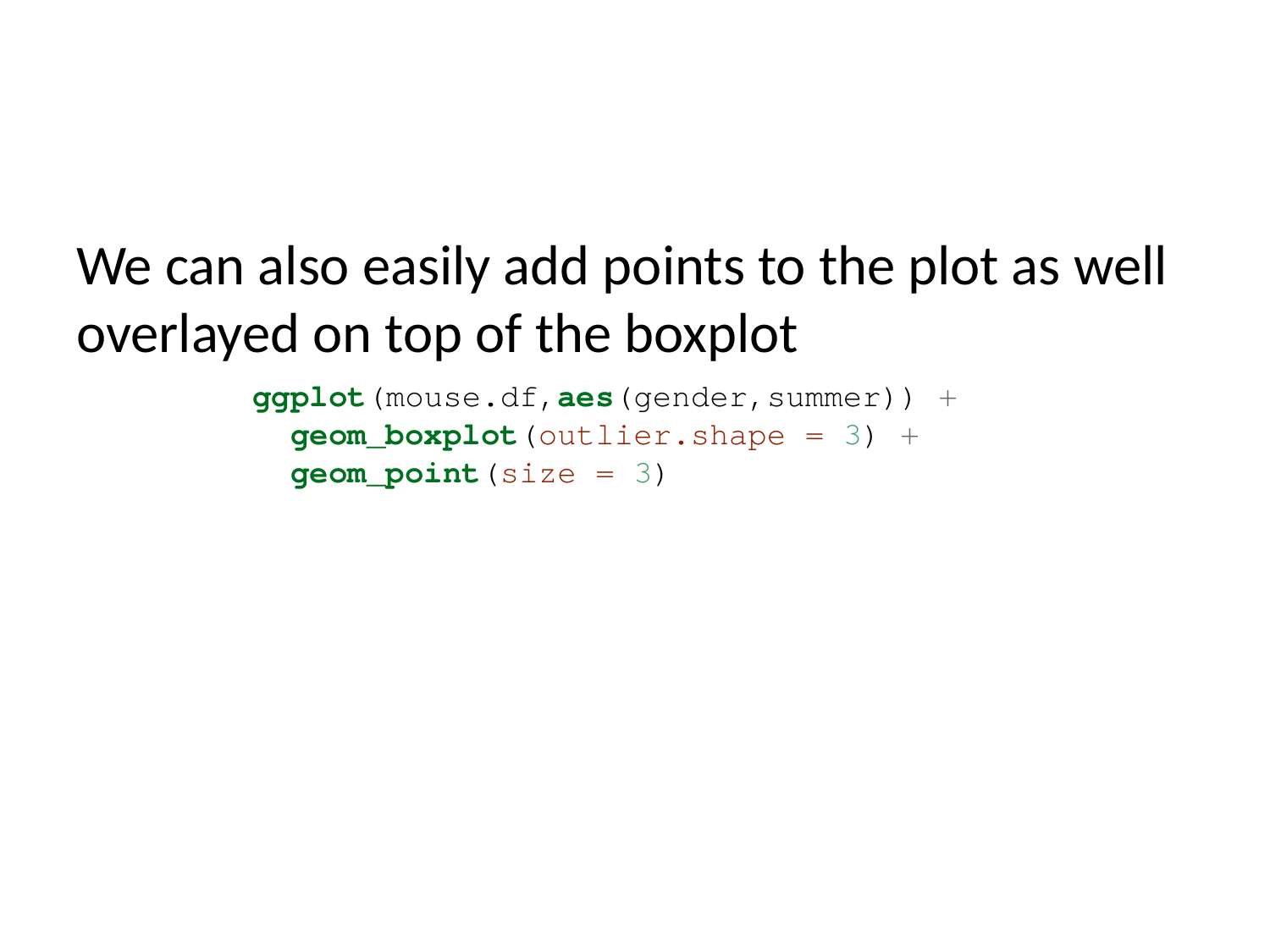

We can also easily add points to the plot as well overlayed on top of the boxplot
ggplot(mouse.df,aes(gender,summer)) +
  geom_boxplot(outlier.shape = 3) +
  geom_point(size = 3)